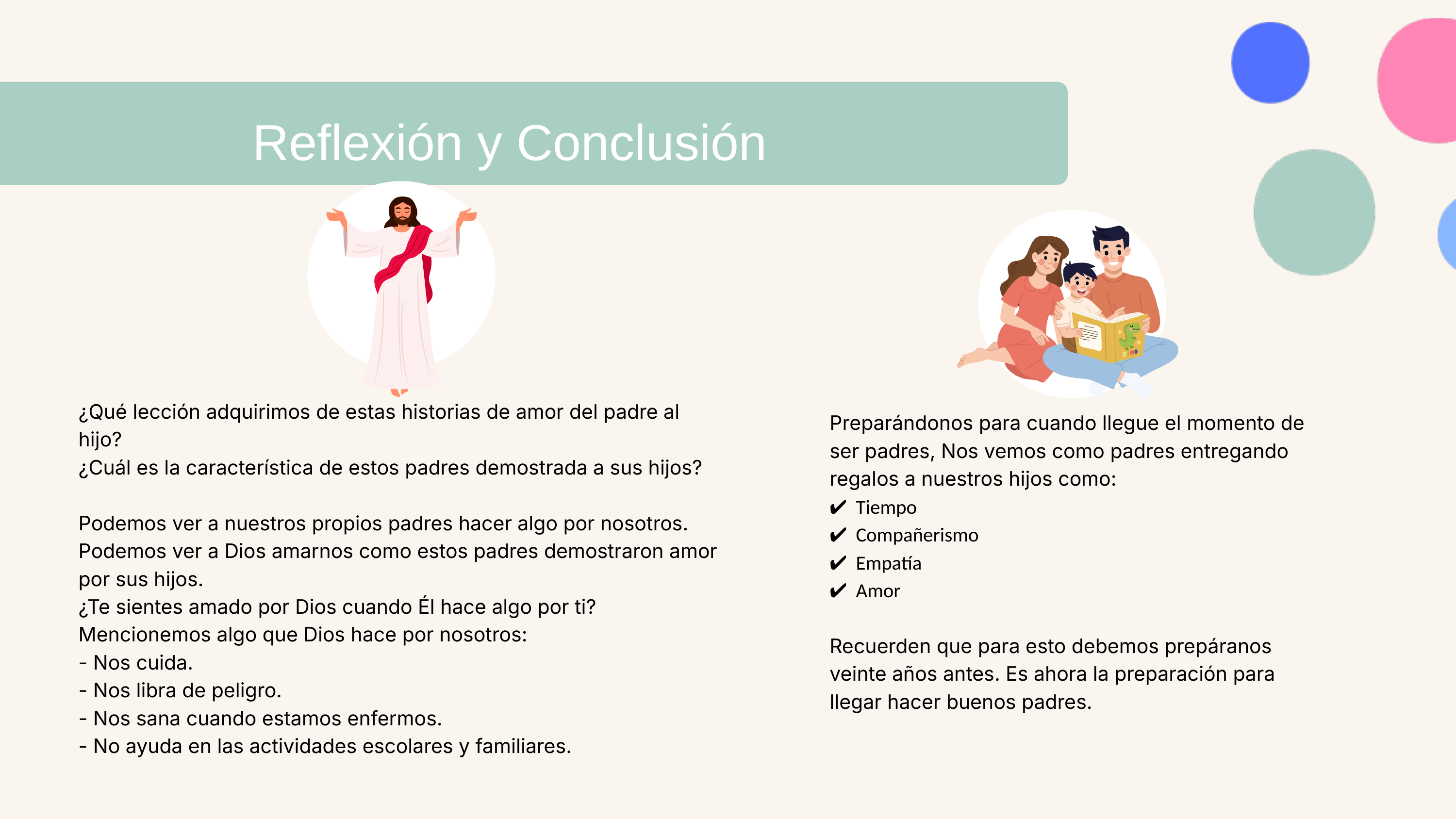

Reflexión y Conclusión

¿Qué lección adquirimos de estas historias de amor del padre al hijo?
¿Cuál es la característica de estos padres demostrada a sus hijos?

Podemos ver a nuestros propios padres hacer algo por nosotros. Podemos ver a Dios amarnos como estos padres demostraron amor por sus hijos.
¿Te sientes amado por Dios cuando Él hace algo por ti?
Mencionemos algo que Dios hace por nosotros:
- Nos cuida.
- Nos libra de peligro.
- Nos sana cuando estamos enfermos.
- No ayuda en las actividades escolares y familiares.

Preparándonos para cuando llegue el momento de ser padres, Nos vemos como padres entregando regalos a nuestros hijos como:
✔  Tiempo
✔  Compañerismo
✔  Empatía
✔  Amor

Recuerden que para esto debemos prepáranos veinte años antes. Es ahora la preparación para llegar hacer buenos padres.